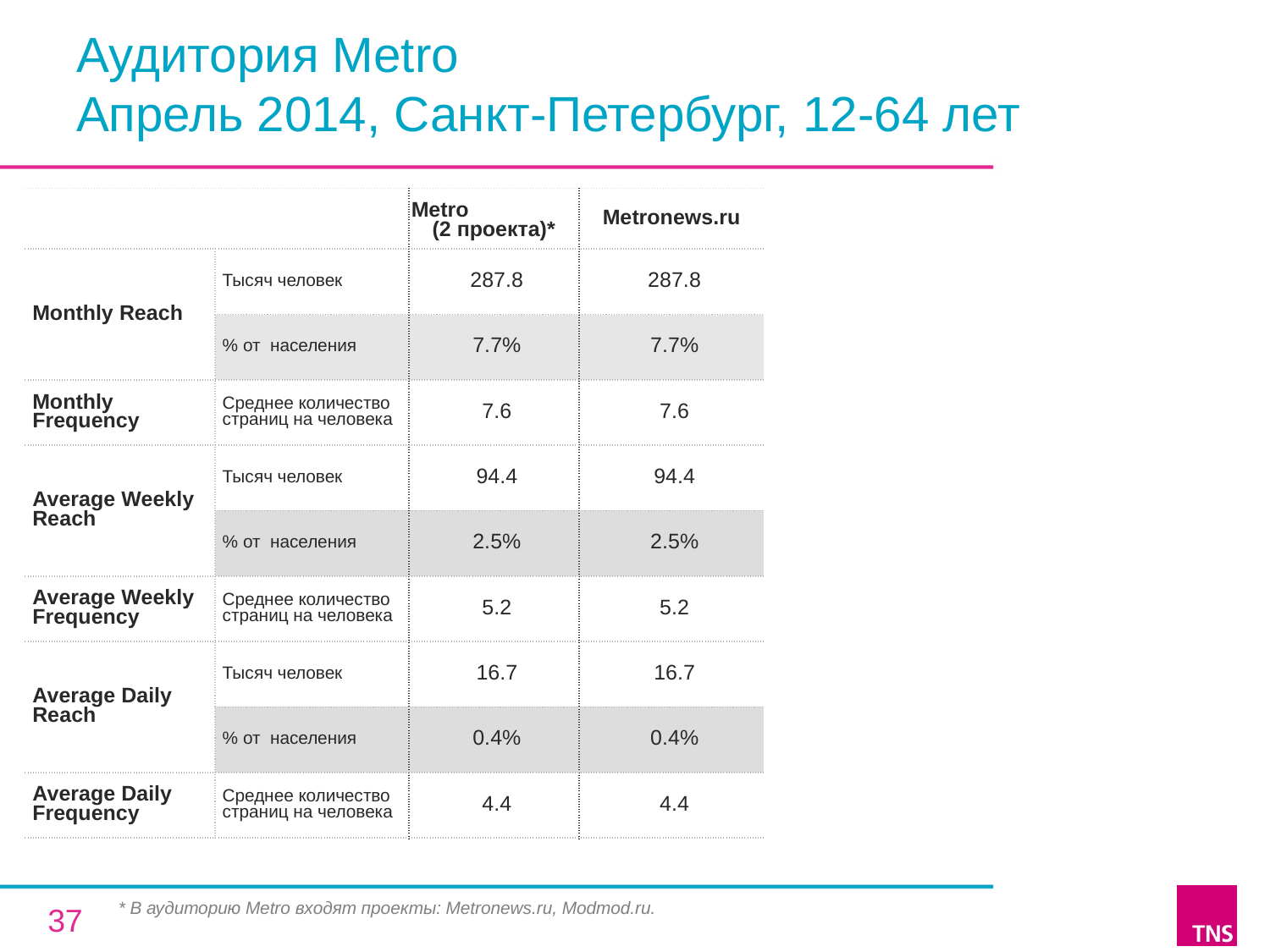

# Аудитория Metro Апрель 2014, Санкт-Петербург, 12-64 лет
|  |  | Metro (2 проекта)\* | Metronews.ru |
| --- | --- | --- | --- |
| Monthly Reach | Тысяч человек | 287.8 | 287.8 |
|  | % от населения | 7.7% | 7.7% |
| Monthly Frequency | Среднее количество страниц на человека | 7.6 | 7.6 |
| Average Weekly Reach | Тысяч человек | 94.4 | 94.4 |
|  | % от населения | 2.5% | 2.5% |
| Average Weekly Frequency | Среднее количество страниц на человека | 5.2 | 5.2 |
| Average Daily Reach | Тысяч человек | 16.7 | 16.7 |
|  | % от населения | 0.4% | 0.4% |
| Average Daily Frequency | Среднее количество страниц на человека | 4.4 | 4.4 |
* В аудиторию Metro входят проекты: Metronews.ru, Modmod.ru.
37